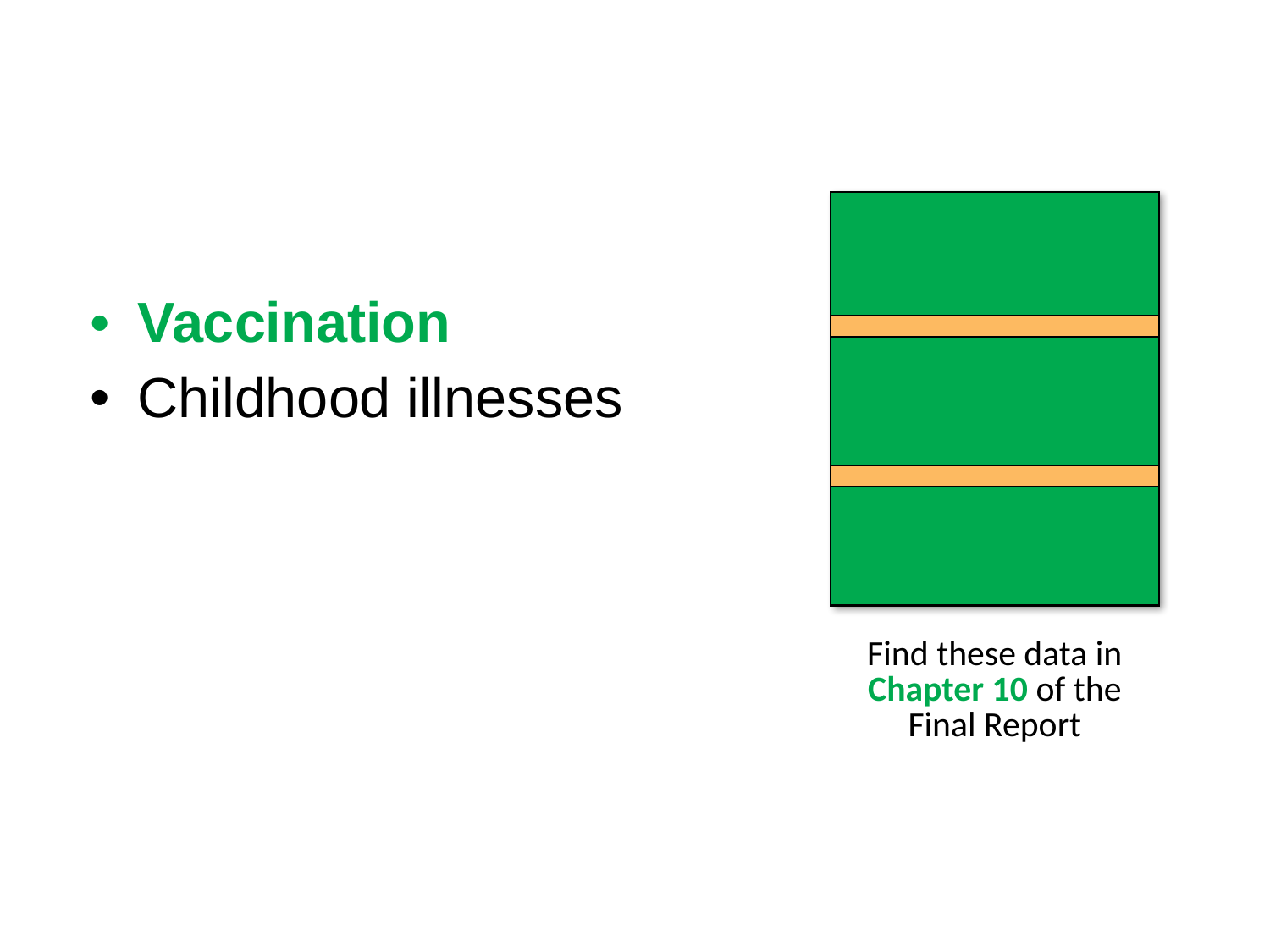

Vaccination
Childhood illnesses

Find these data in Chapter 10 of the Final Report